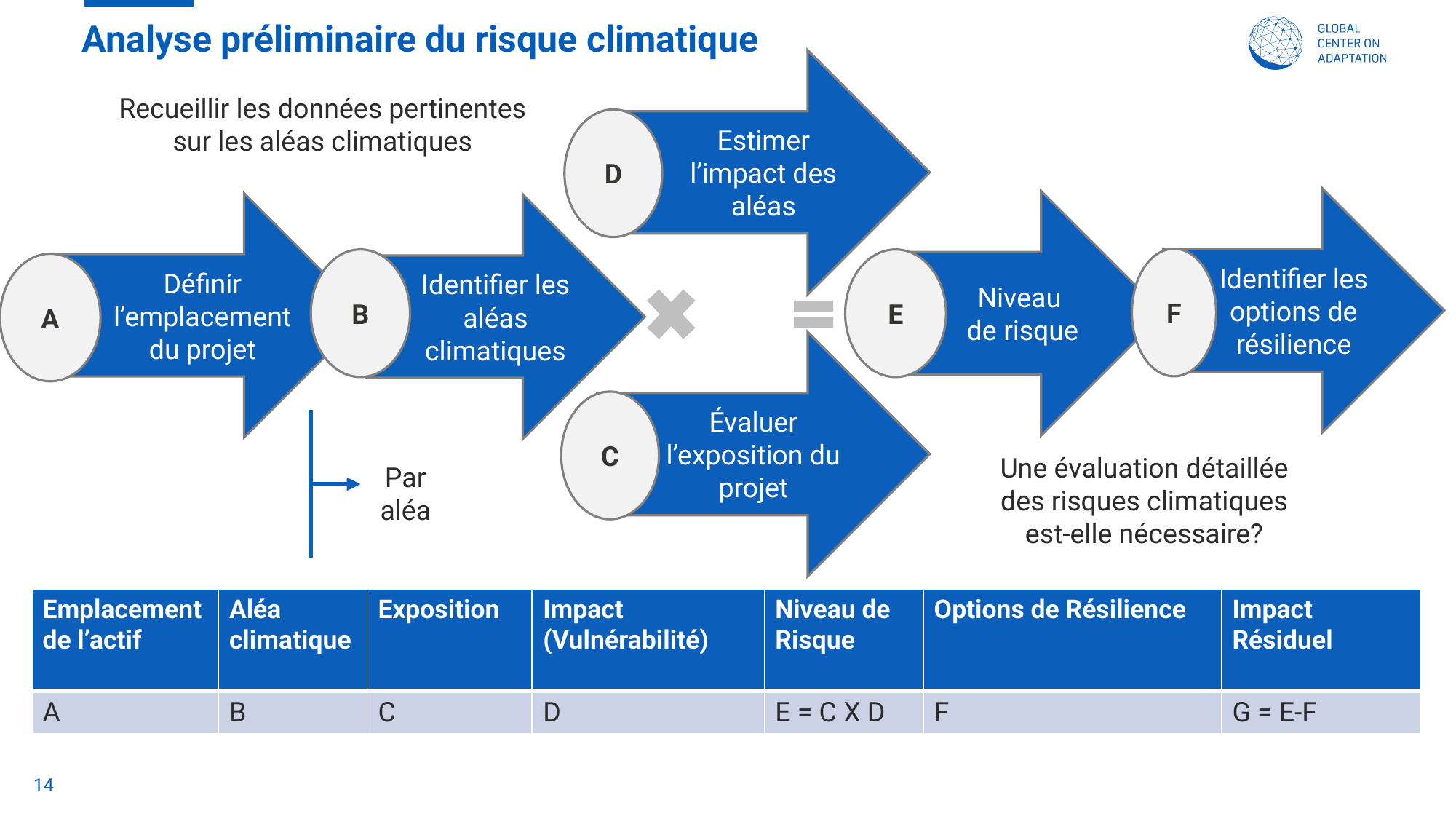

# Analyse préliminaire du risque climatique
Estimer l’impact des aléas
Recueillir les données pertinentes sur les aléas climatiques
D
Identifier les options de résilience
    Niveau      de risque
Définir l’emplacement du projet
Identifier les aléas climatiques
F
B
E
A

Évaluer l’exposition du projet
C
Une évaluation détaillée des risques climatiques est-elle nécessaire?
Par aléa
| Emplacement de l’actif | Aléa climatique | Exposition | Impact (Vulnérabilité) | Niveau de Risque | Options de Résilience | Impact Résiduel |
| --- | --- | --- | --- | --- | --- | --- |
| A | B | C | D | E = C X D | F | G = E-F |